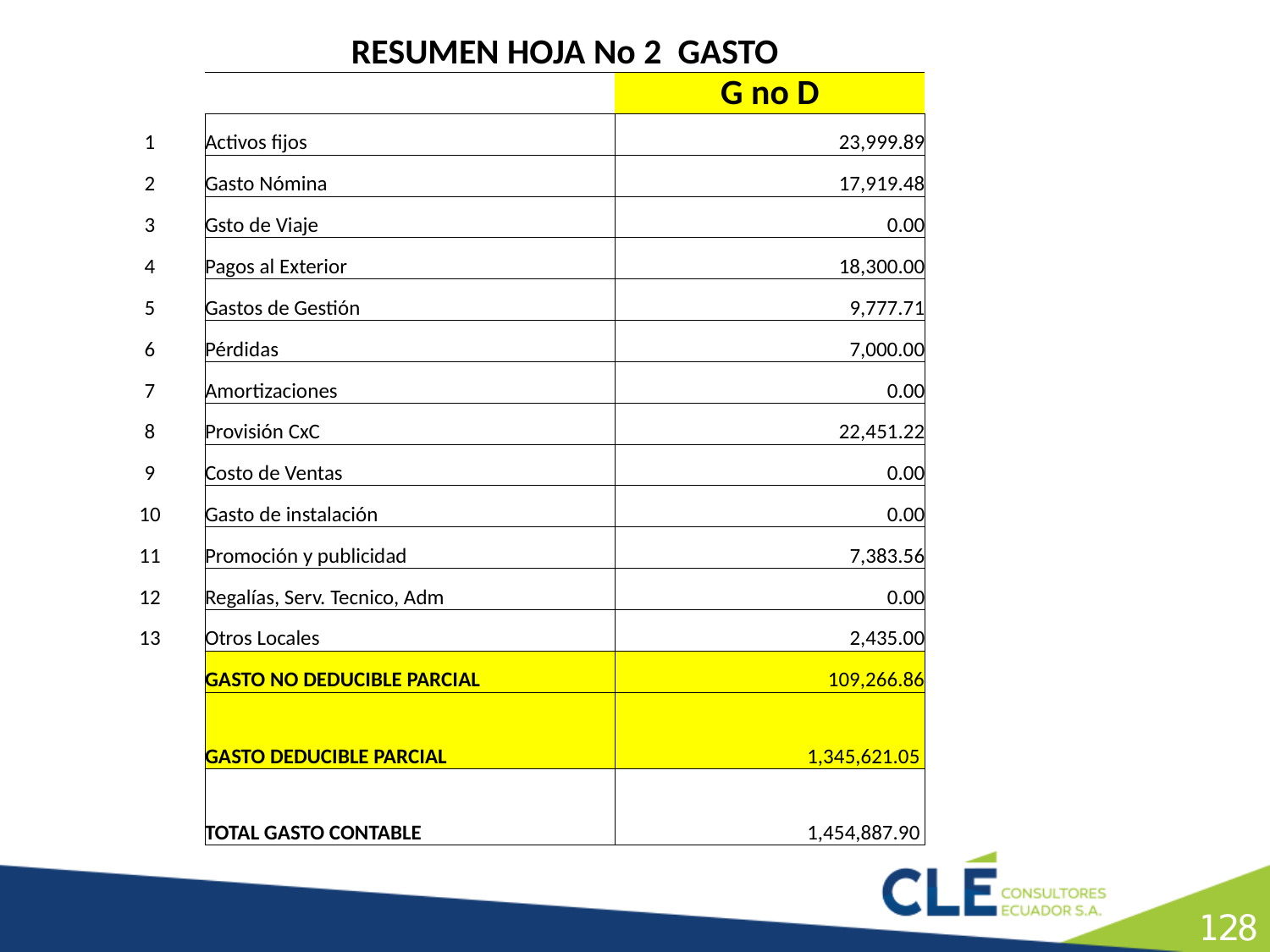

|  | RESUMEN HOJA No 2 GASTO |  |
| --- | --- | --- |
|  |  | G no D |
| 1 | Activos fijos | 23,999.89 |
| 2 | Gasto Nómina | 17,919.48 |
| 3 | Gsto de Viaje | 0.00 |
| 4 | Pagos al Exterior | 18,300.00 |
| 5 | Gastos de Gestión | 9,777.71 |
| 6 | Pérdidas | 7,000.00 |
| 7 | Amortizaciones | 0.00 |
| 8 | Provisión CxC | 22,451.22 |
| 9 | Costo de Ventas | 0.00 |
| 10 | Gasto de instalación | 0.00 |
| 11 | Promoción y publicidad | 7,383.56 |
| 12 | Regalías, Serv. Tecnico, Adm | 0.00 |
| 13 | Otros Locales | 2,435.00 |
|  | GASTO NO DEDUCIBLE PARCIAL | 109,266.86 |
|  | GASTO DEDUCIBLE PARCIAL | 1,345,621.05 |
|  | TOTAL GASTO CONTABLE | 1,454,887.90 |
128